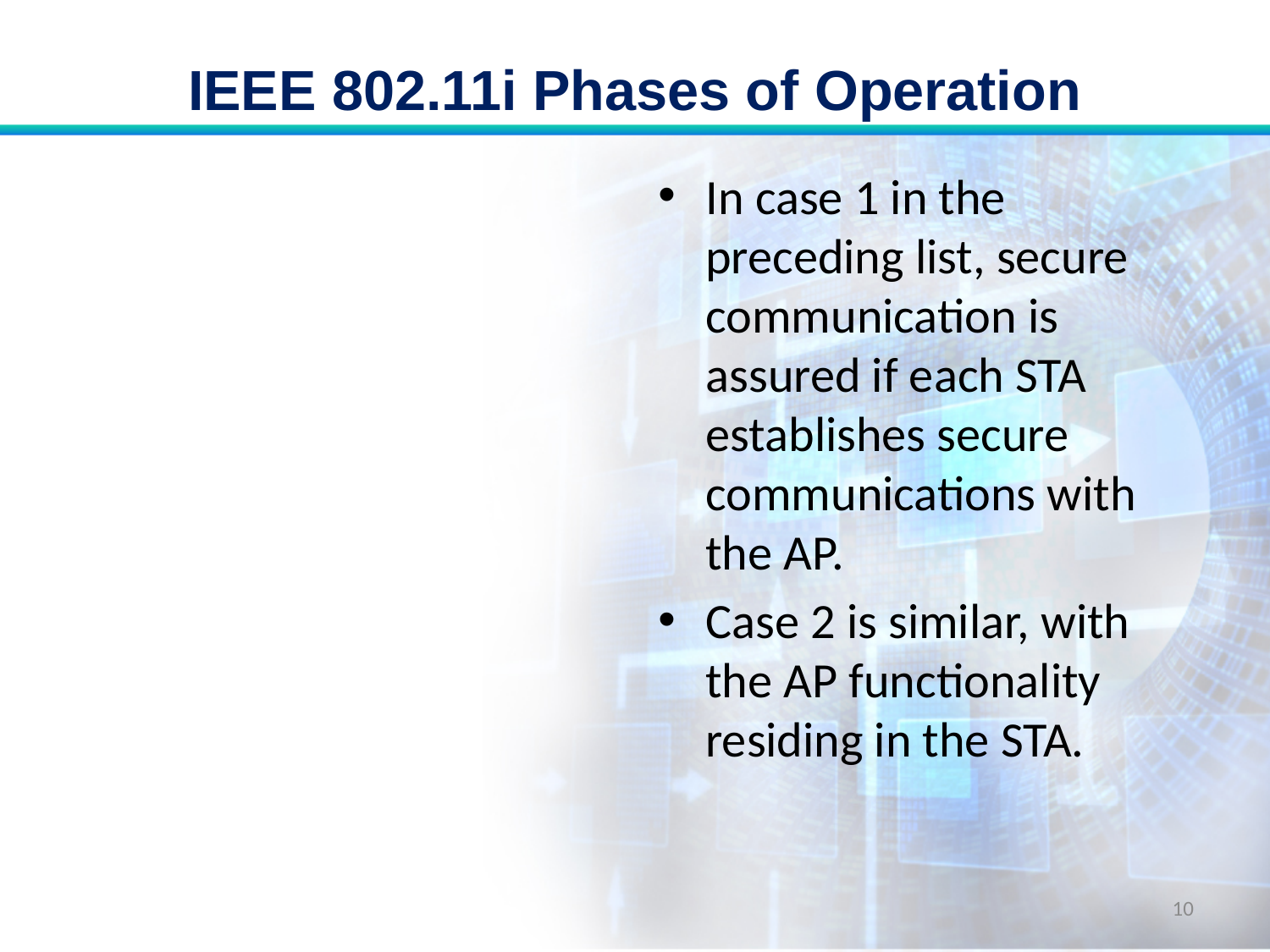

# IEEE 802.11i Phases of Operation
In case 1 in the preceding list, secure communication is assured if each STA establishes secure communications with the AP.
Case 2 is similar, with the AP functionality residing in the STA.
10